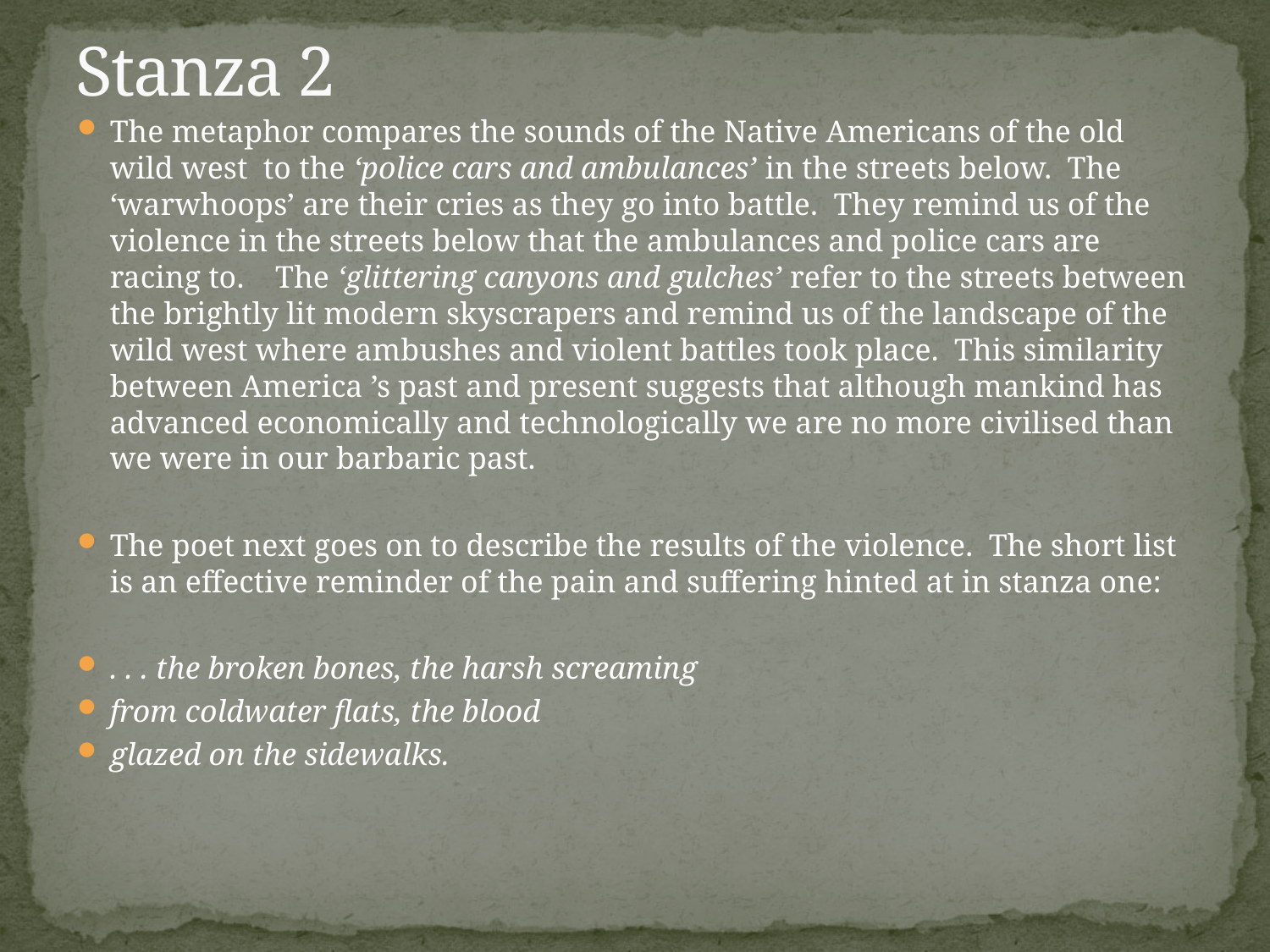

# Stanza 2
The metaphor compares the sounds of the Native Americans of the old wild west  to the ‘police cars and ambulances’ in the streets below.  The ‘warwhoops’ are their cries as they go into battle.  They remind us of the violence in the streets below that the ambulances and police cars are racing to.    The ‘glittering canyons and gulches’ refer to the streets between the brightly lit modern skyscrapers and remind us of the landscape of the wild west where ambushes and violent battles took place.  This similarity between America ’s past and present suggests that although mankind has advanced economically and technologically we are no more civilised than we were in our barbaric past.

The poet next goes on to describe the results of the violence.  The short list is an effective reminder of the pain and suffering hinted at in stanza one:

. . . the broken bones, the harsh screaming
from coldwater flats, the blood
glazed on the sidewalks.